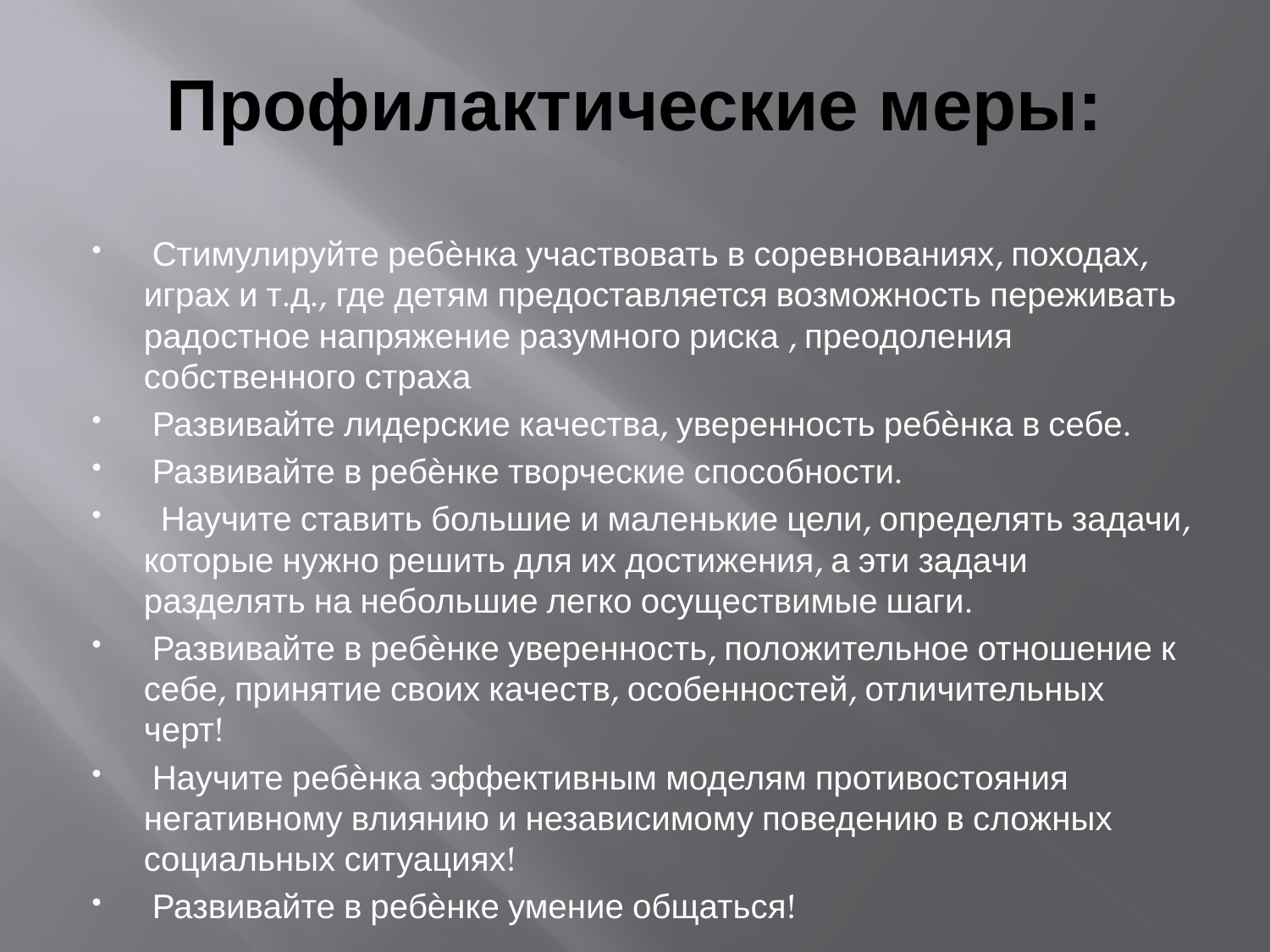

# Профилактические меры:
 Стимулируйте ребѐнка участвовать в соревнованиях, походах, играх и т.д., где детям предоставляется возможность переживать радостное напряжение разумного риска , преодоления собственного страха
 Развивайте лидерские качества, уверенность ребѐнка в себе.
 Развивайте в ребѐнке творческие способности.
  Научите ставить большие и маленькие цели, определять задачи, которые нужно решить для их достижения, а эти задачи разделять на небольшие легко осуществимые шаги.
 Развивайте в ребѐнке уверенность, положительное отношение к себе, принятие своих качеств, особенностей, отличительных черт!
 Научите ребѐнка эффективным моделям противостояния негативному влиянию и независимому поведению в сложных социальных ситуациях!
 Развивайте в ребѐнке умение общаться!